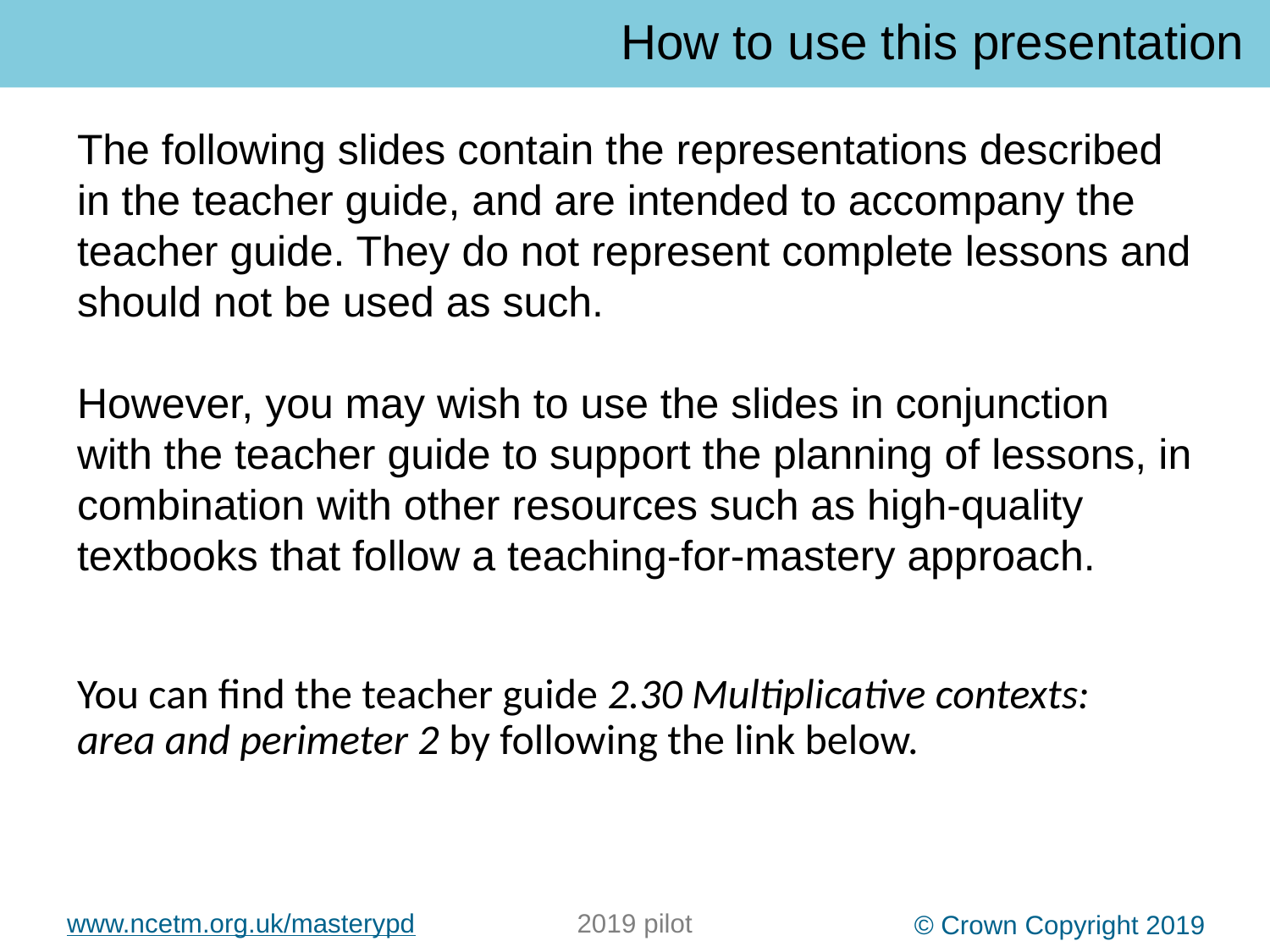

How to use this presentation
You can find the teacher guide 2.30 Multiplicative contexts:
area and perimeter 2 by following the link below.